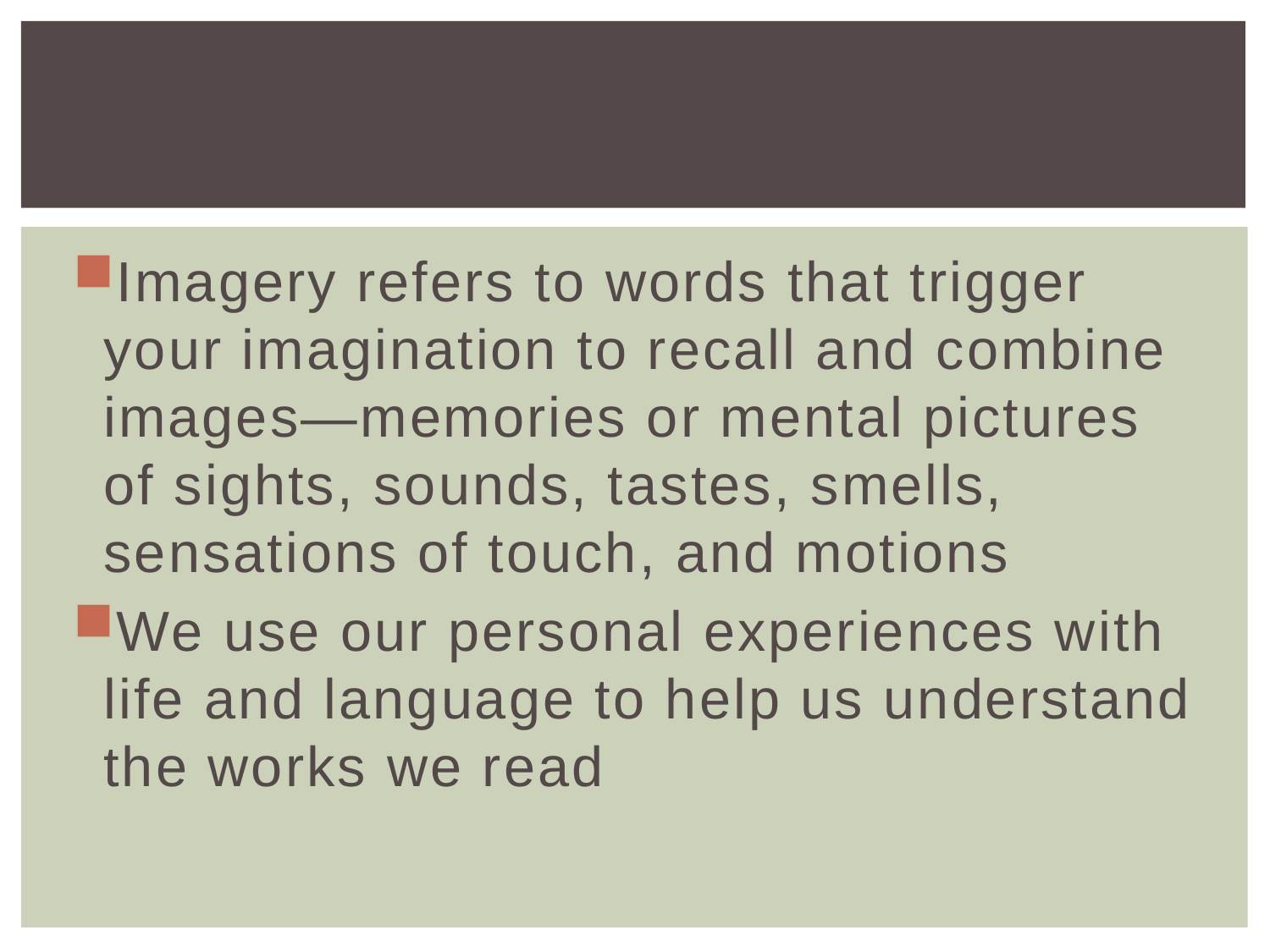

#
Imagery refers to words that trigger your imagination to recall and combine images—memories or mental pictures of sights, sounds, tastes, smells, sensations of touch, and motions
We use our personal experiences with life and language to help us understand the works we read